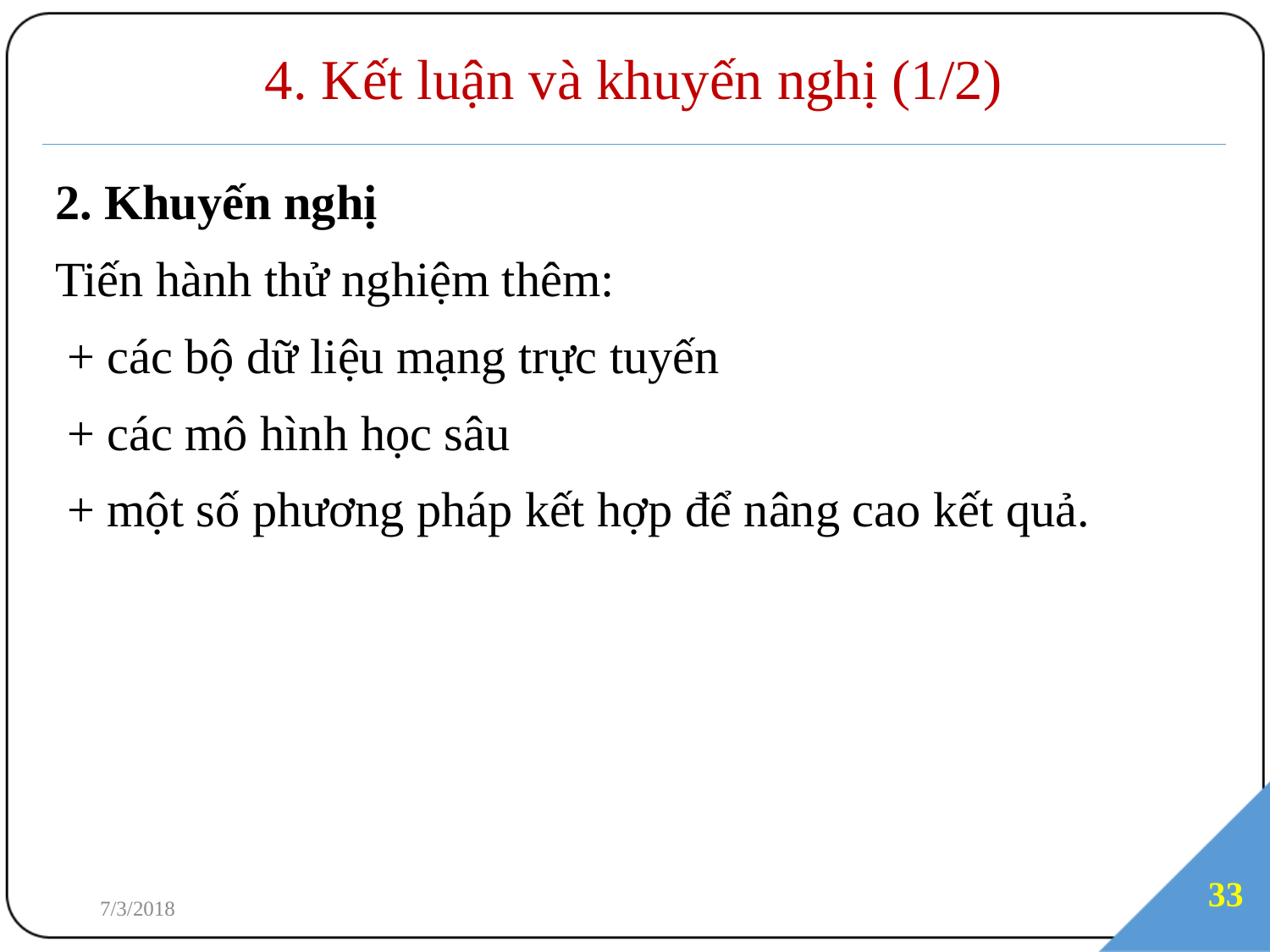

# 4. Kết luận và khuyến nghị (1/2)
2. Khuyến nghị
Tiến hành thử nghiệm thêm:
 + các bộ dữ liệu mạng trực tuyến
 + các mô hình học sâu
 + một số phương pháp kết hợp để nâng cao kết quả.
33
7/3/2018